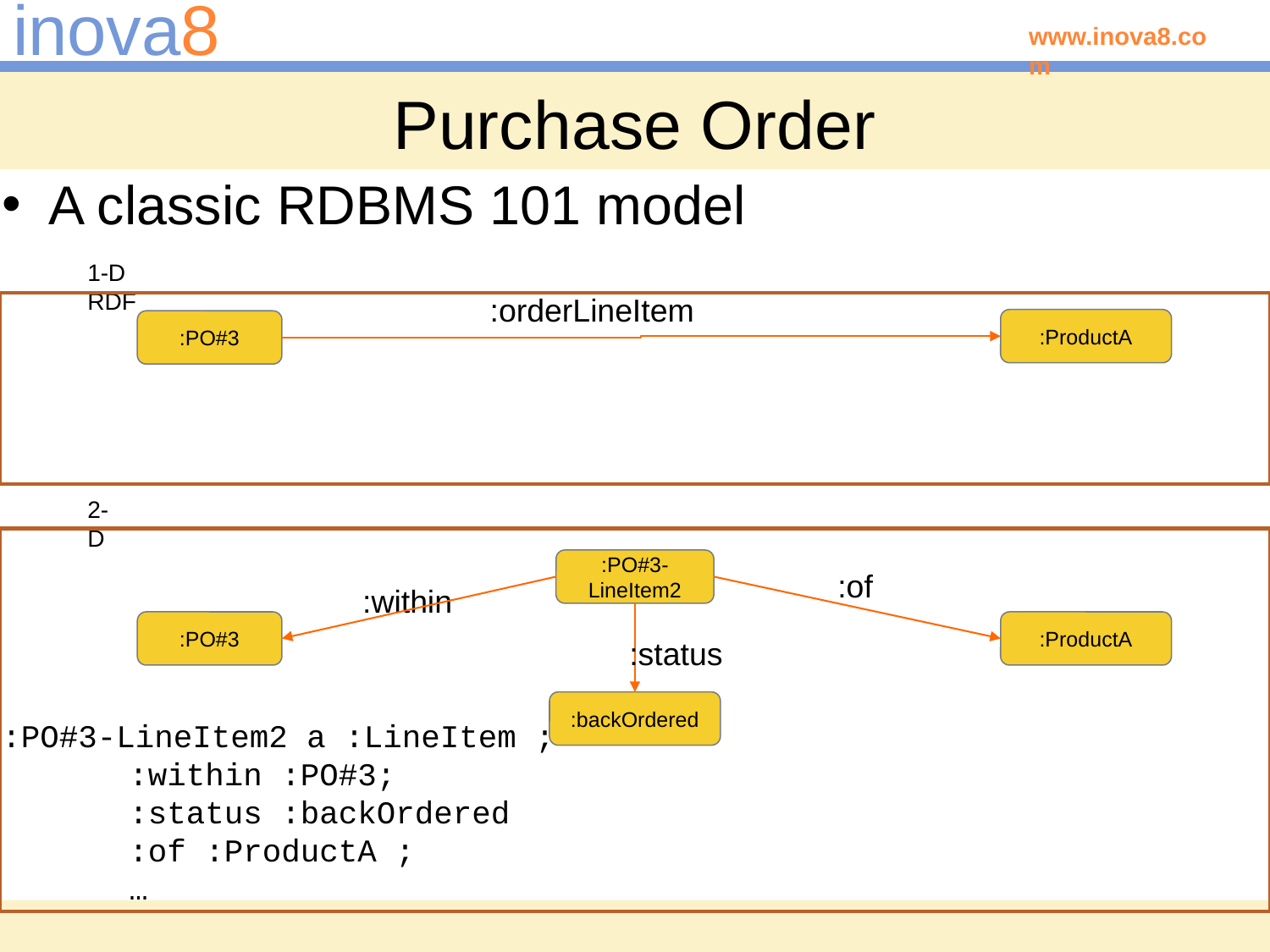

# Purchase Order
A classic RDBMS 101 model

1-D RDF
:orderLineItem

:ProductA
:PO#3
2-D
wasGeneratedBy
:PO#3-LineItem2
:of
:within
:PO#3
:ProductA
:status
:backOrdered
:PO#3-LineItem2 a :LineItem ;
	:within :PO#3;
	:status :backOrdered
	:of :ProductA ;
	…